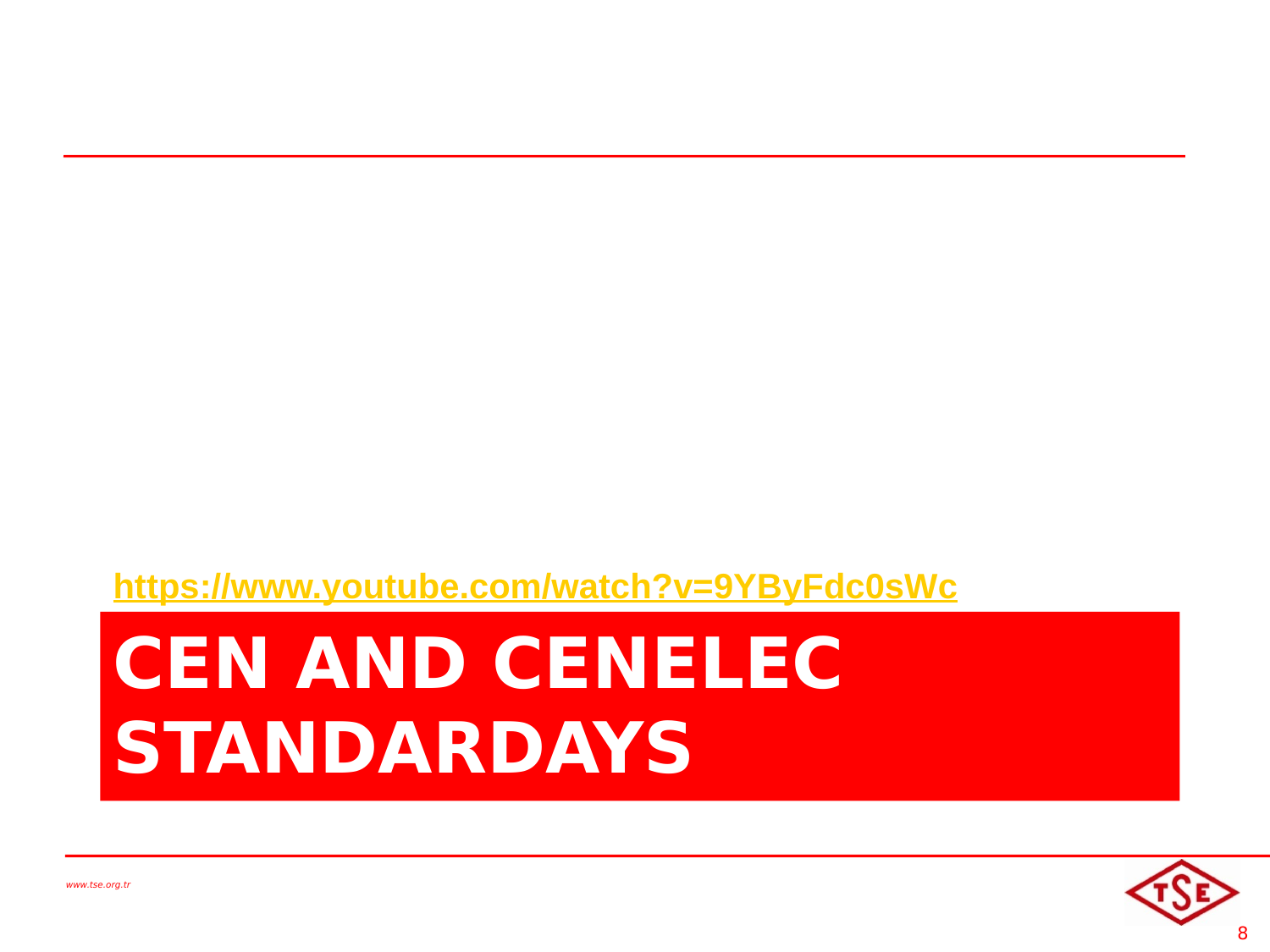

https://www.youtube.com/watch?v=9YByFdc0sWc
# CEN and CENELEC StandarDays

www.tse.org.tr
8